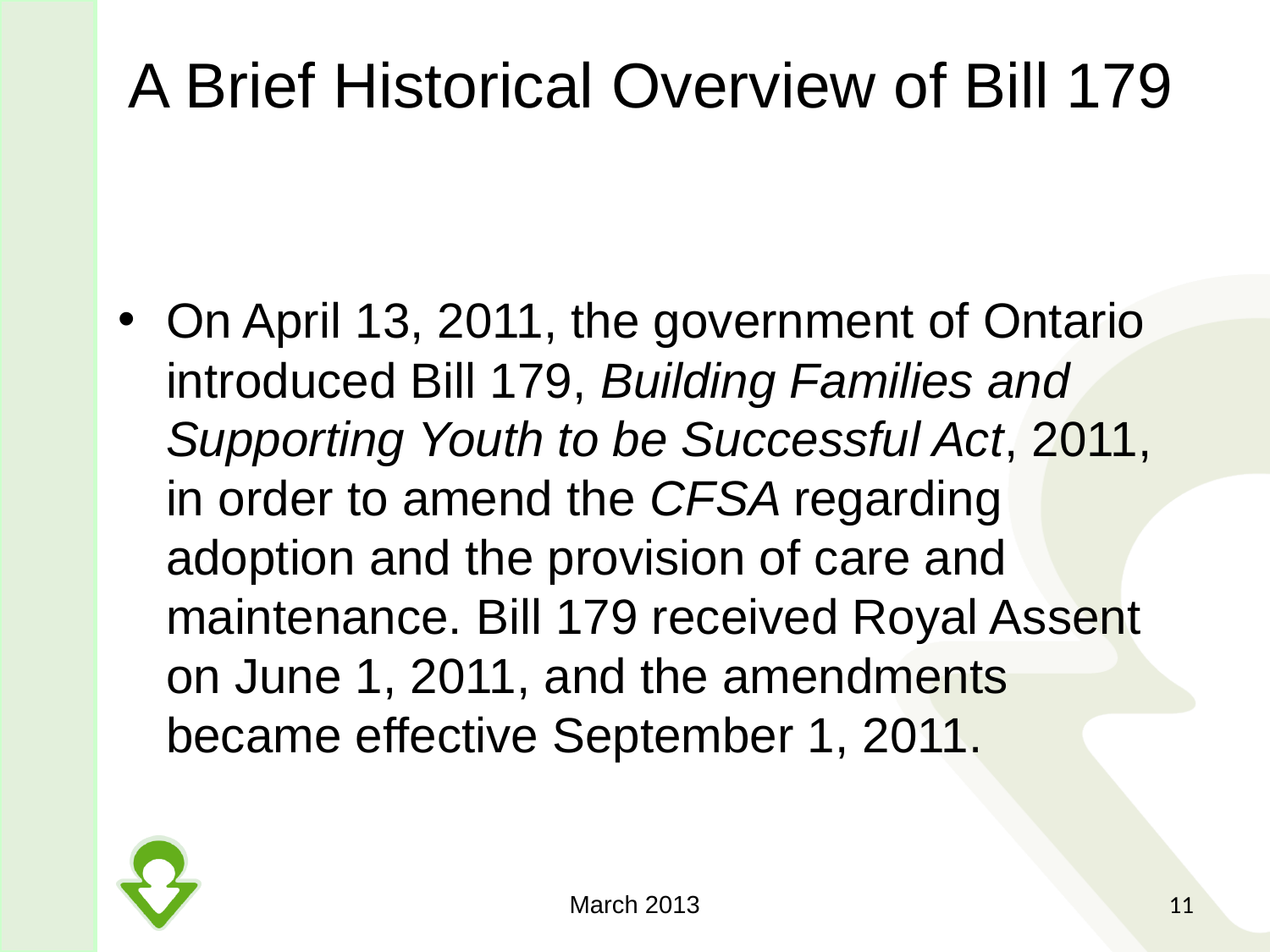

# A Brief Historical Overview of Bill 179

On April 13, 2011, the government of Ontario introduced Bill 179, Building Families and Supporting Youth to be Successful Act, 2011, in order to amend the CFSA regarding adoption and the provision of care and maintenance. Bill 179 received Royal Assent on June 1, 2011, and the amendments became effective September 1, 2011.
March 2013
11